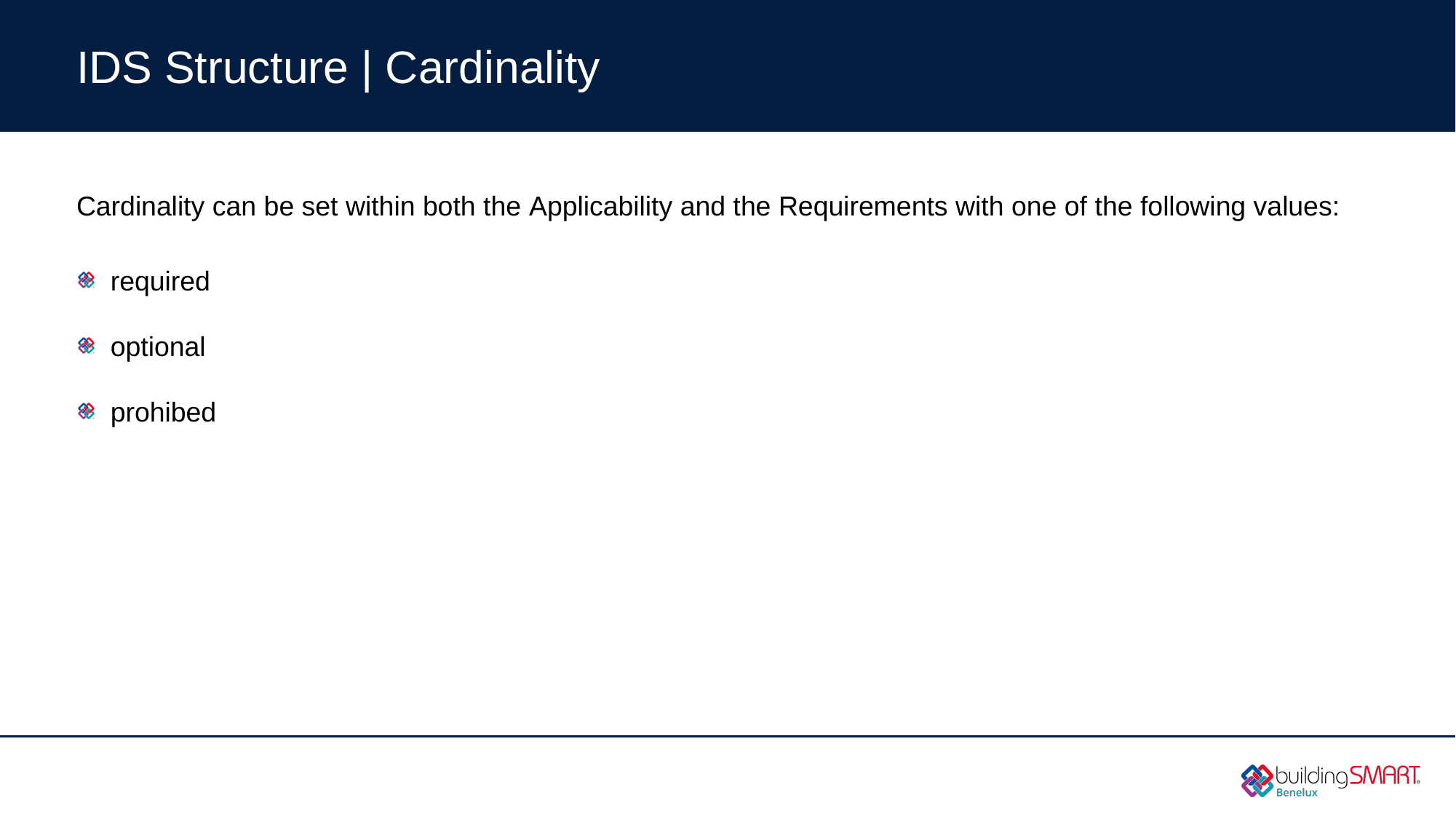

# IDS Structure | Cardinality
Cardinality can be set within both the Applicability and the Requirements with one of the following values:
required
optional
prohibed